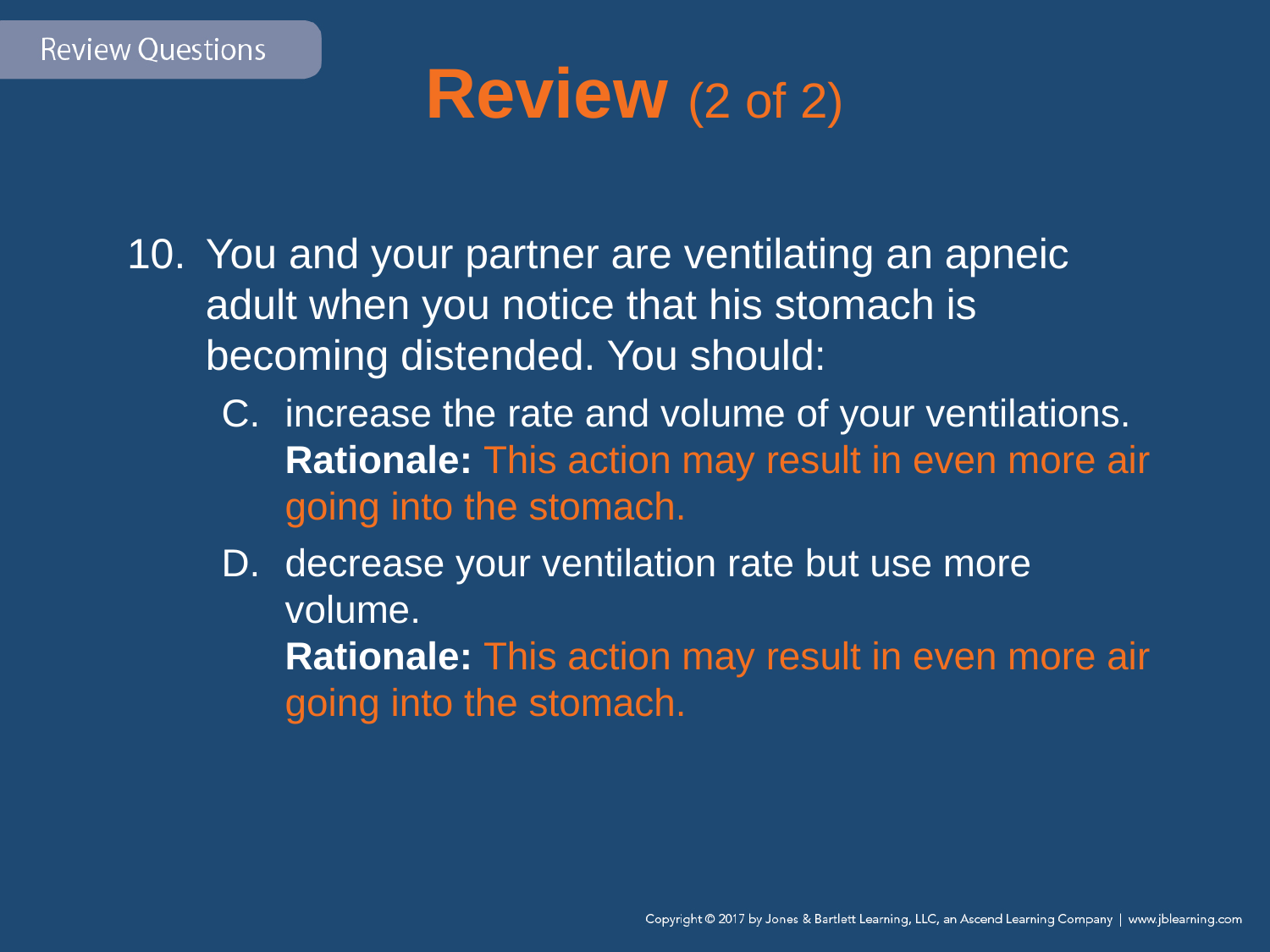

# Review (2 of 2)
You and your partner are ventilating an apneic adult when you notice that his stomach is becoming distended. You should:
increase the rate and volume of your ventilations.
Rationale: This action may result in even more air going into the stomach.
decrease your ventilation rate but use more volume.
Rationale: This action may result in even more air going into the stomach.